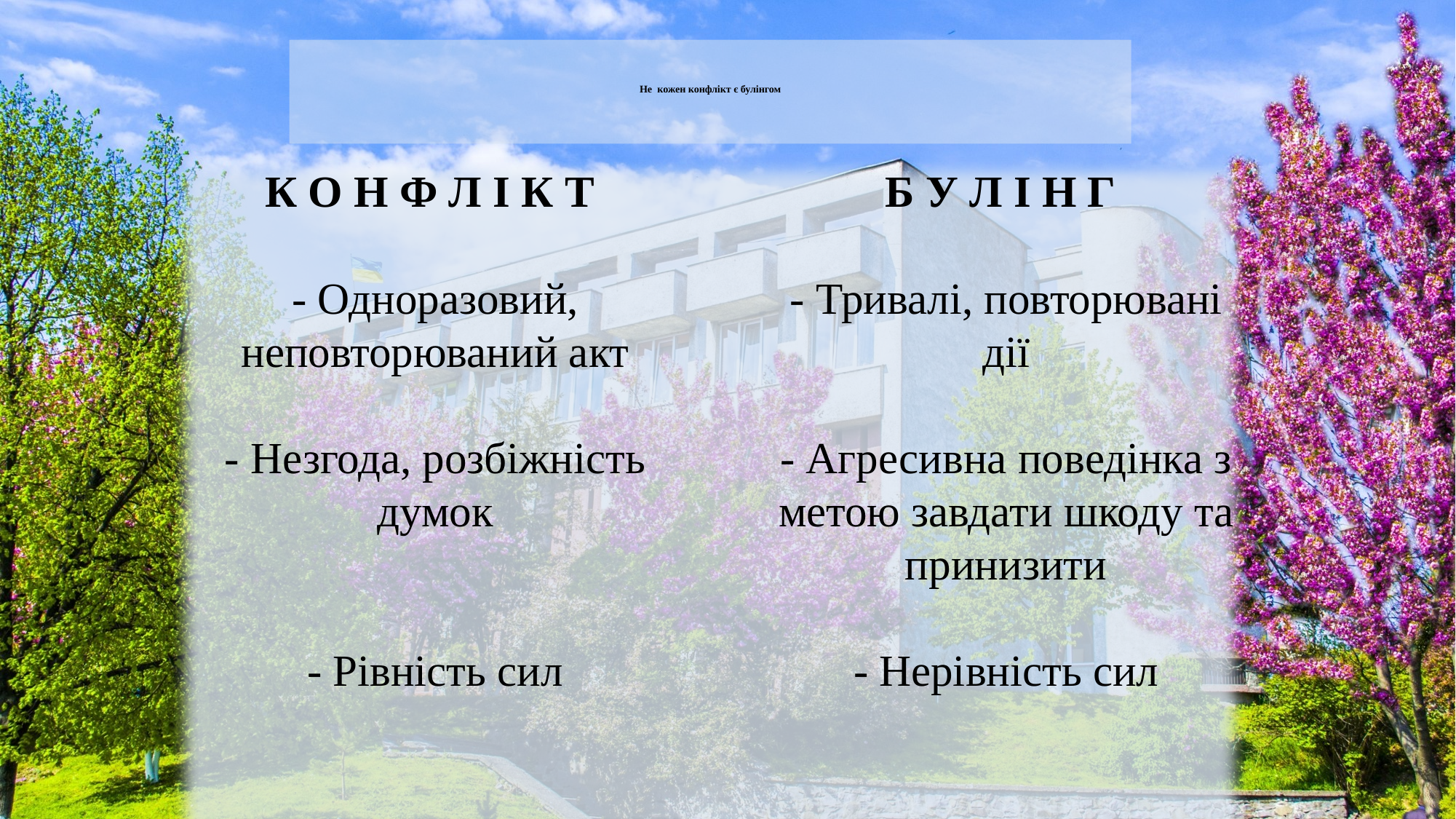

# Не  кожен конфлікт є булінгом
К О Н Ф Л І К Т
- Одноразовий, неповторюваний акт
- Незгода, розбіжність думок

- Рівність сил

Б У Л І Н Г
- Тривалі, повторювані дії
- Агресивна поведінка з метою завдати шкоду та принизити
- Нерівність сил